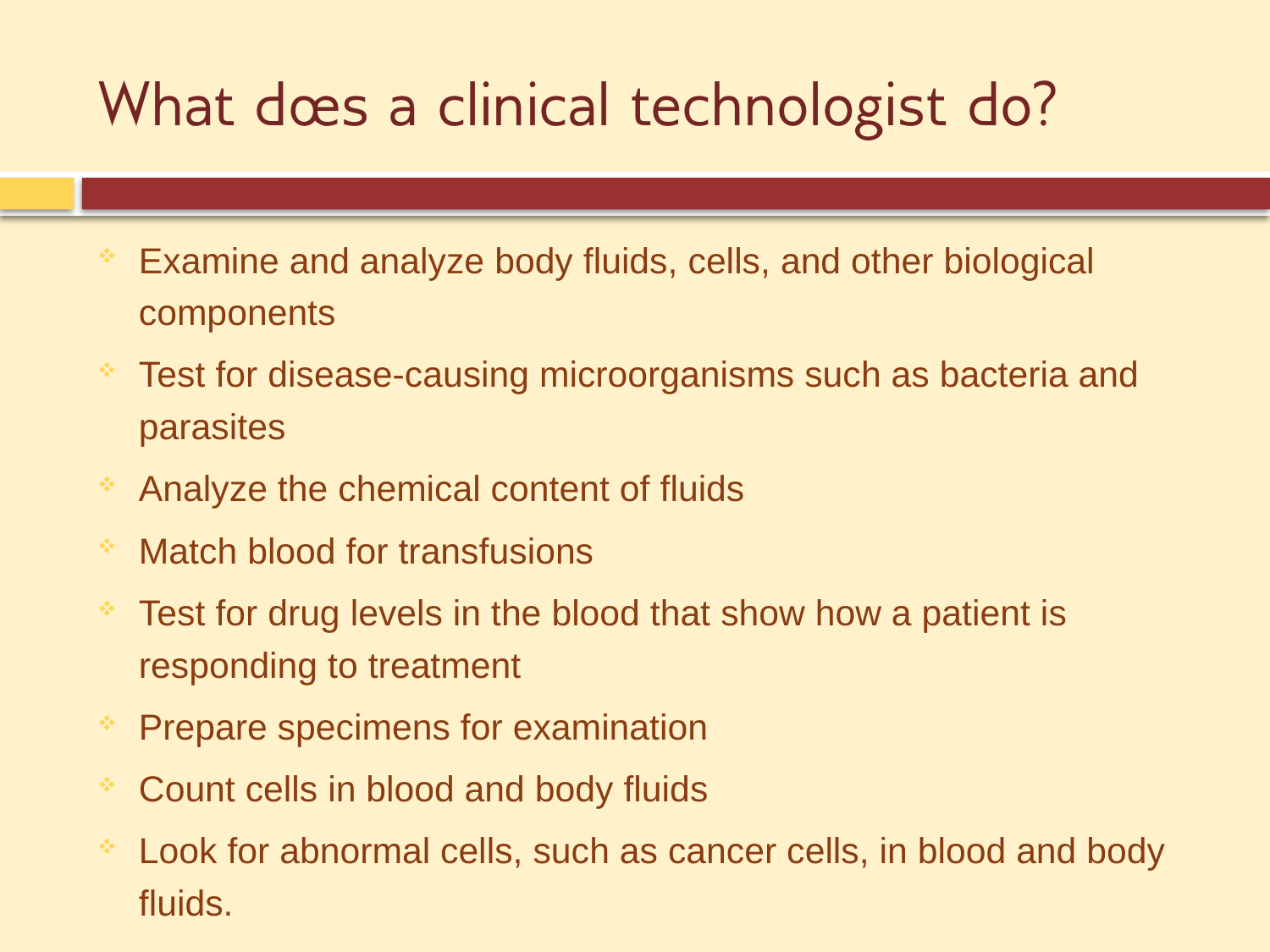

# What does a clinical technologist do?
Examine and analyze body fluids, cells, and other biological components
Test for disease-causing microorganisms such as bacteria and parasites
Analyze the chemical content of fluids
Match blood for transfusions
Test for drug levels in the blood that show how a patient is responding to treatment
Prepare specimens for examination
Count cells in blood and body fluids
Look for abnormal cells, such as cancer cells, in blood and body fluids.